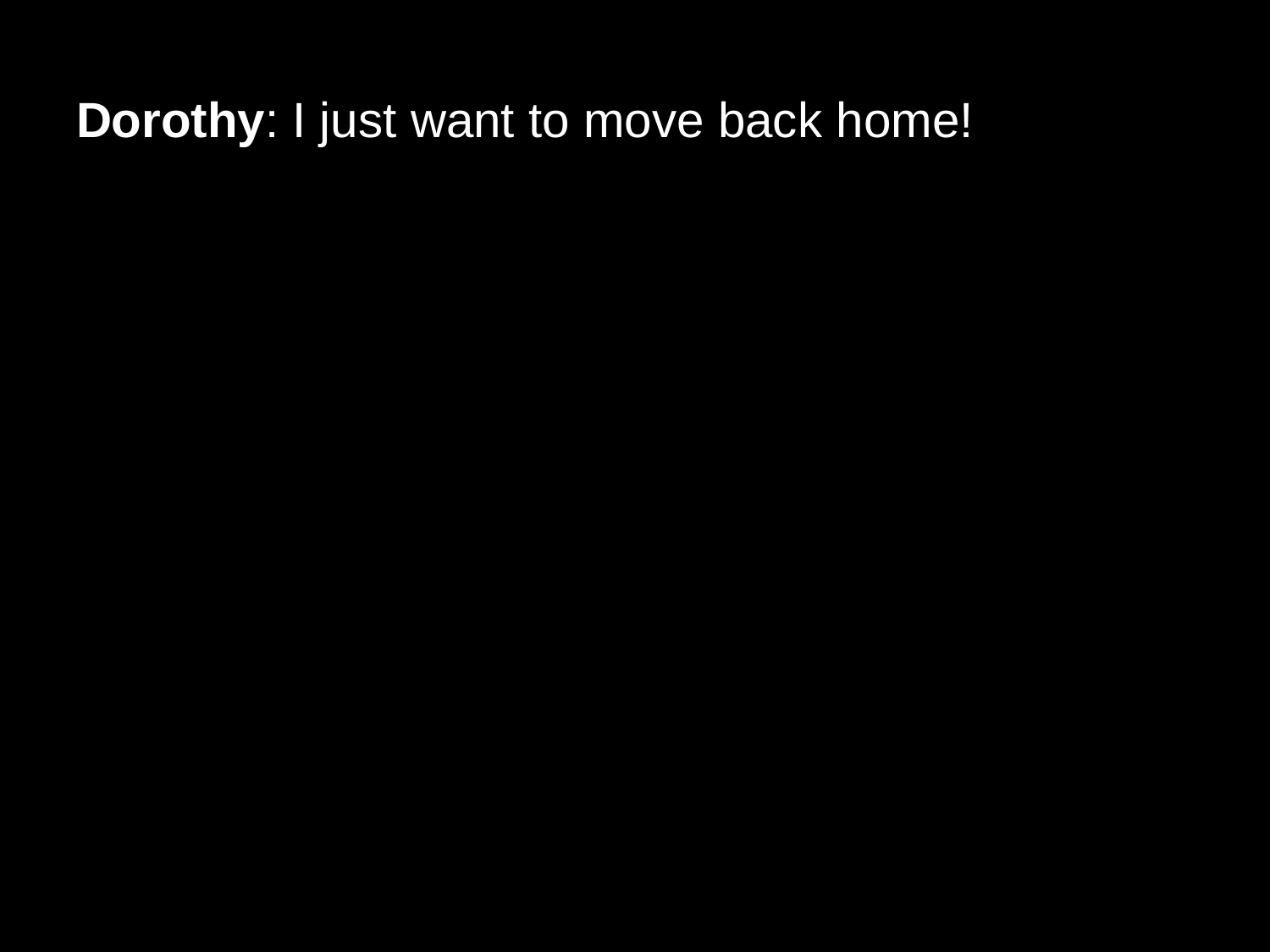

# Dorothy: I just want to move back home!